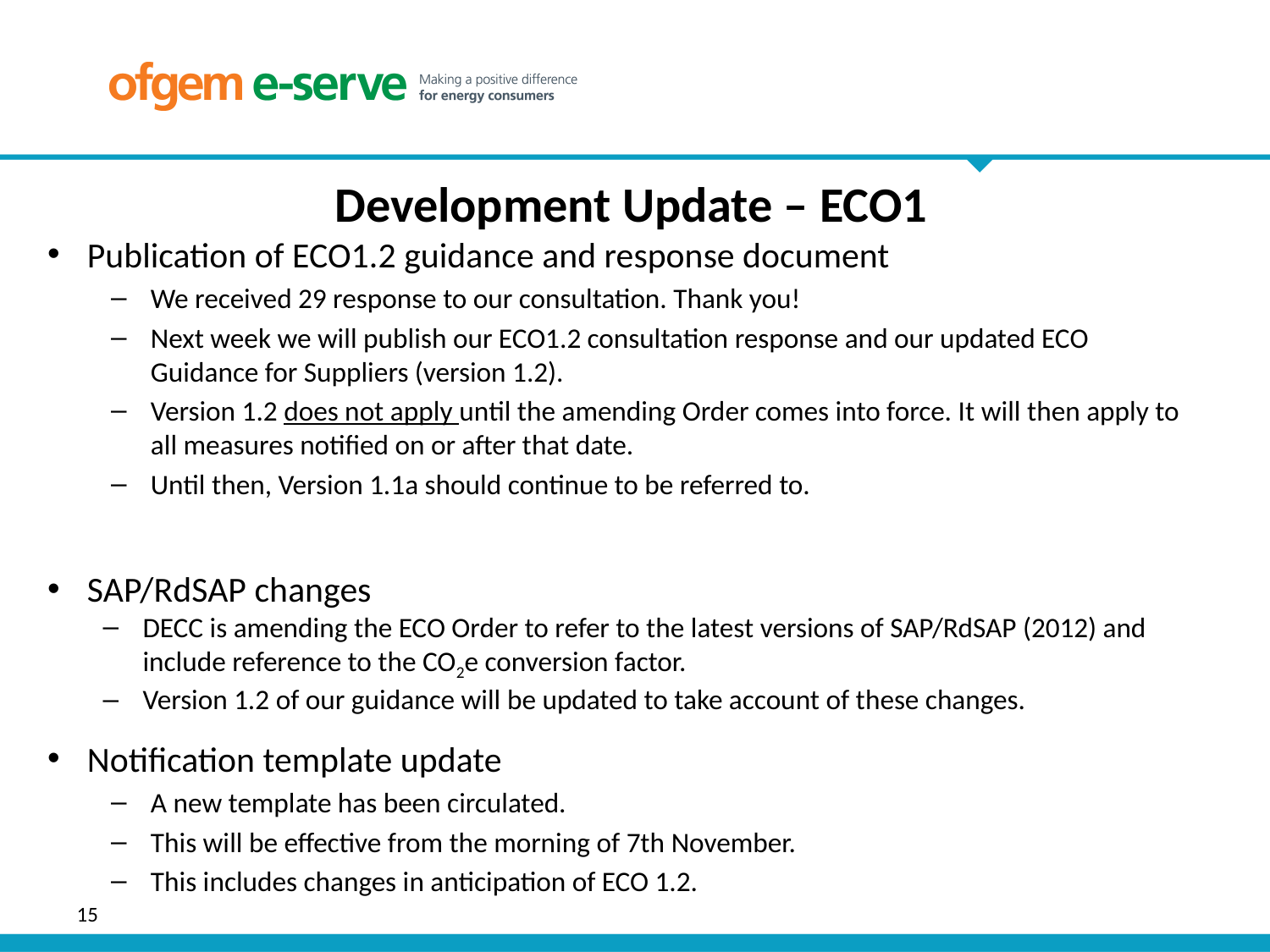

# Development Update – ECO1
Publication of ECO1.2 guidance and response document
We received 29 response to our consultation. Thank you!
Next week we will publish our ECO1.2 consultation response and our updated ECO Guidance for Suppliers (version 1.2).
Version 1.2 does not apply until the amending Order comes into force. It will then apply to all measures notified on or after that date.
Until then, Version 1.1a should continue to be referred to.

SAP/RdSAP changes
DECC is amending the ECO Order to refer to the latest versions of SAP/RdSAP (2012) and include reference to the CO2e conversion factor.
Version 1.2 of our guidance will be updated to take account of these changes.
Notification template update
A new template has been circulated.
This will be effective from the morning of 7th November.
This includes changes in anticipation of ECO 1.2.

15